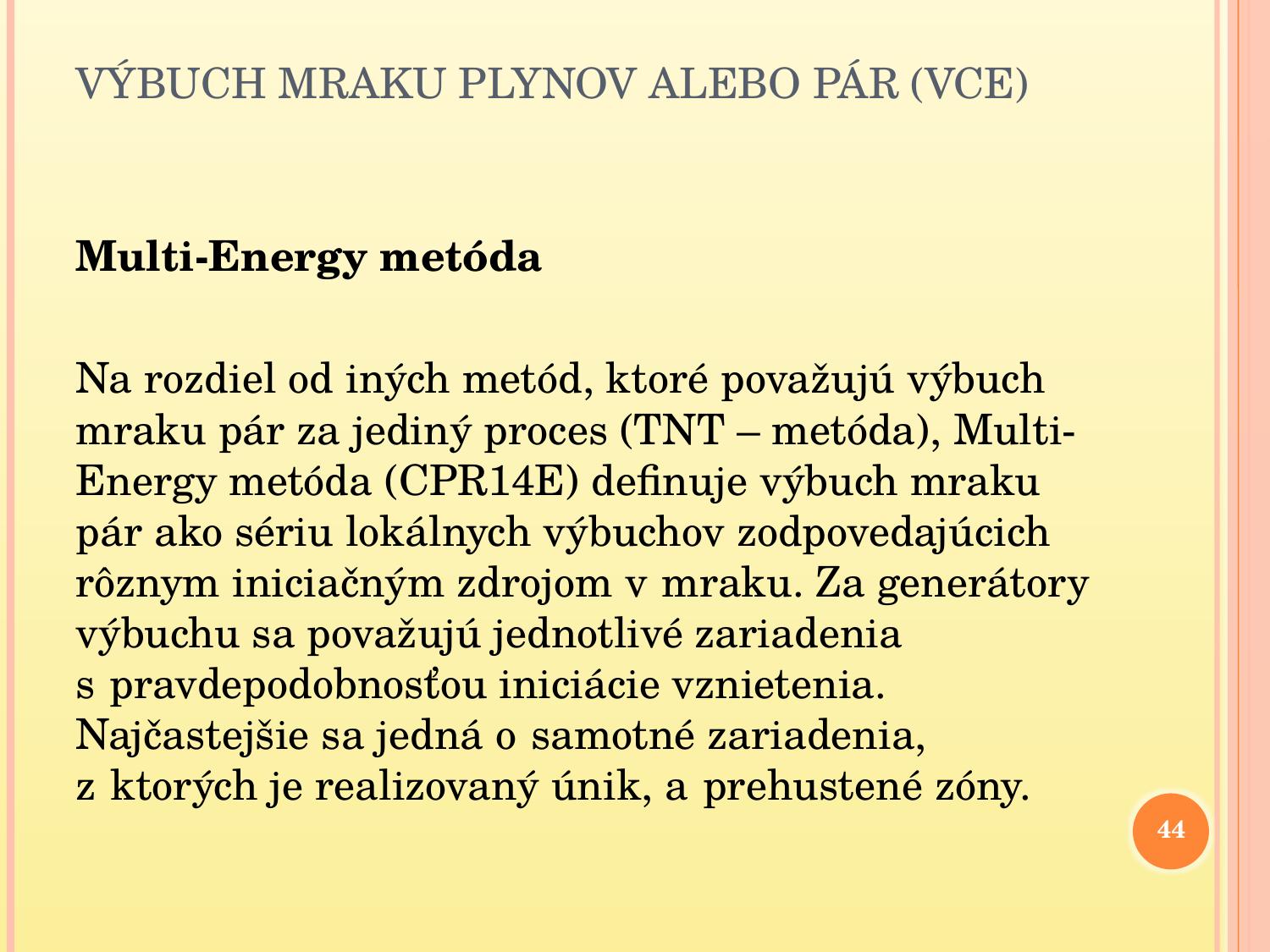

# Výbuch mraku plynov alebo pár (VCE)
Multi-Energy metóda

Na rozdiel od iných metód, ktoré považujú výbuch mraku pár za jediný proces (TNT – metóda), Multi-Energy metóda (CPR14E) definuje výbuch mraku pár ako sériu lokálnych výbuchov zodpovedajúcich rôznym iniciačným zdrojom v mraku. Za generátory výbuchu sa považujú jednotlivé zariadenia s pravdepodobnosťou iniciácie vznietenia. Najčastejšie sa jedná o samotné zariadenia, z ktorých je realizovaný únik, a prehustené zóny.
44